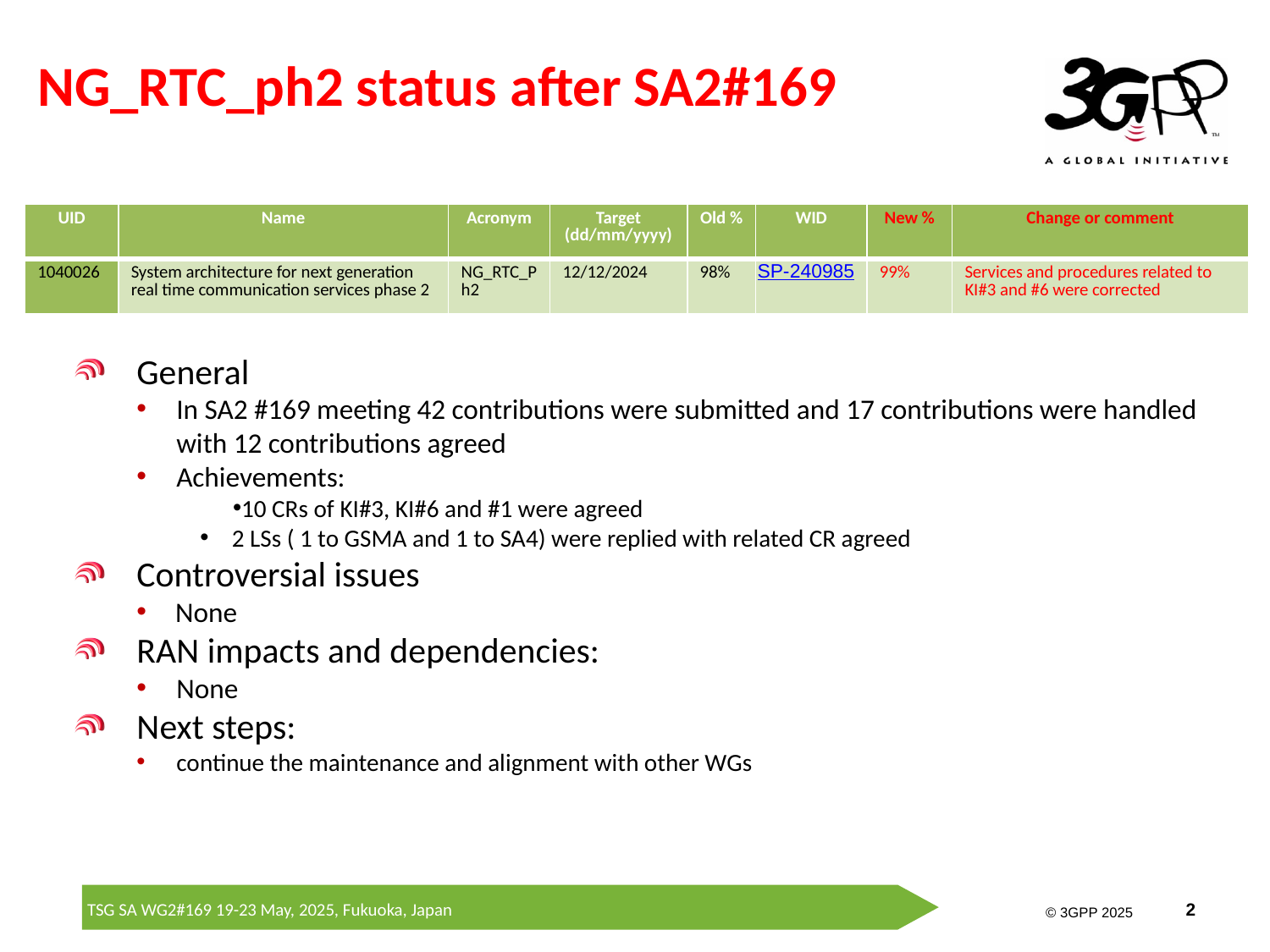

# NG_RTC_ph2 status after SA2#169
| UID | Name | Acronym | Target (dd/mm/yyyy) | Old % | WID | New % | Change or comment |
| --- | --- | --- | --- | --- | --- | --- | --- |
| 1040026 | System architecture for next generation real time communication services phase 2 | NG\_RTC\_Ph2 | 12/12/2024 | 98% | SP-240985 | 99% | Services and procedures related to KI#3 and #6 were corrected |
General
In SA2 #169 meeting 42 contributions were submitted and 17 contributions were handled with 12 contributions agreed
Achievements:
10 CRs of KI#3, KI#6 and #1 were agreed
2 LSs ( 1 to GSMA and 1 to SA4) were replied with related CR agreed
Controversial issues
None
RAN impacts and dependencies:
None
Next steps:
continue the maintenance and alignment with other WGs